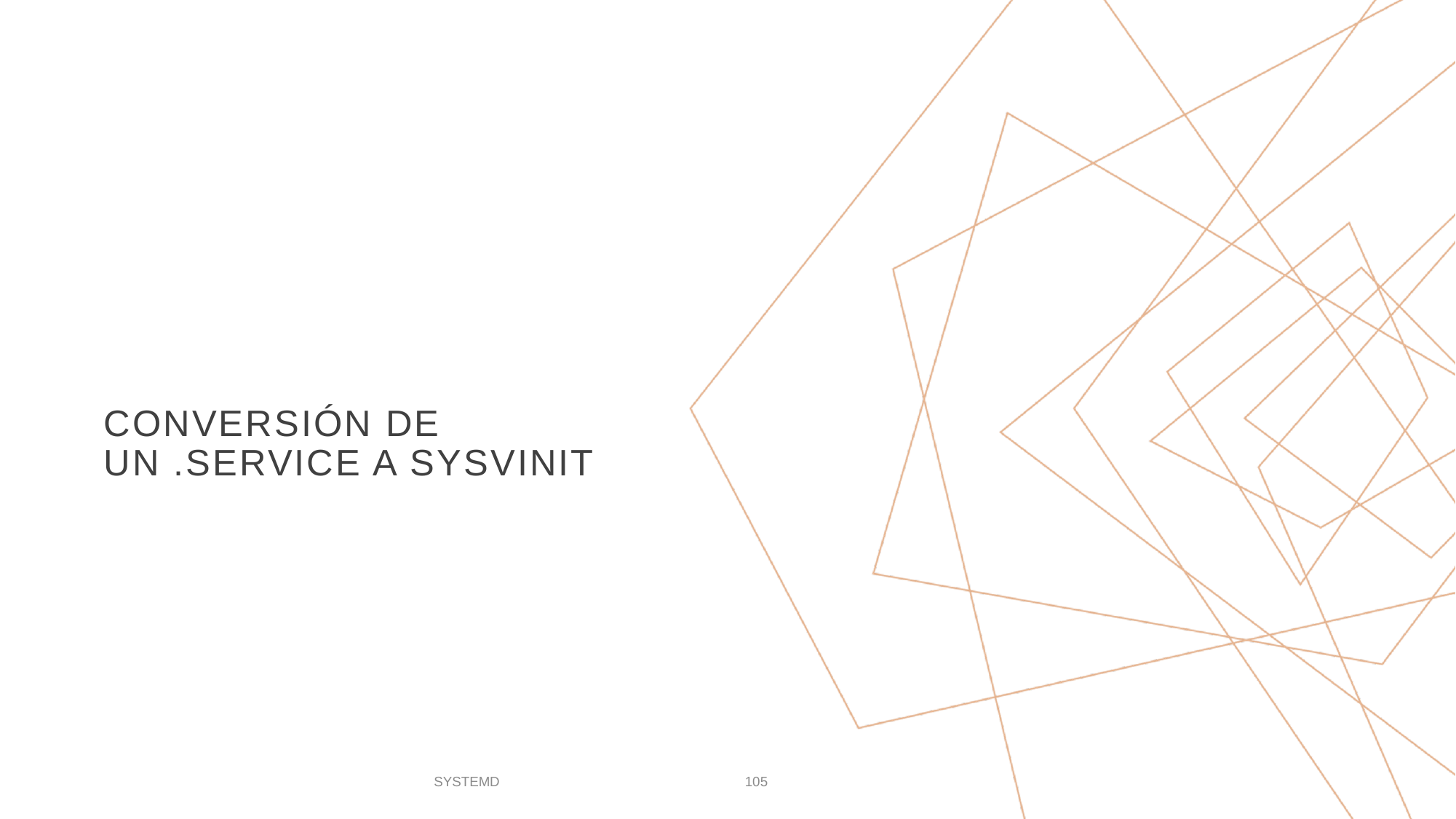

# CONVERSIÓN DE UN .SERVICE A SYSVINIT
SYSTEMD
105